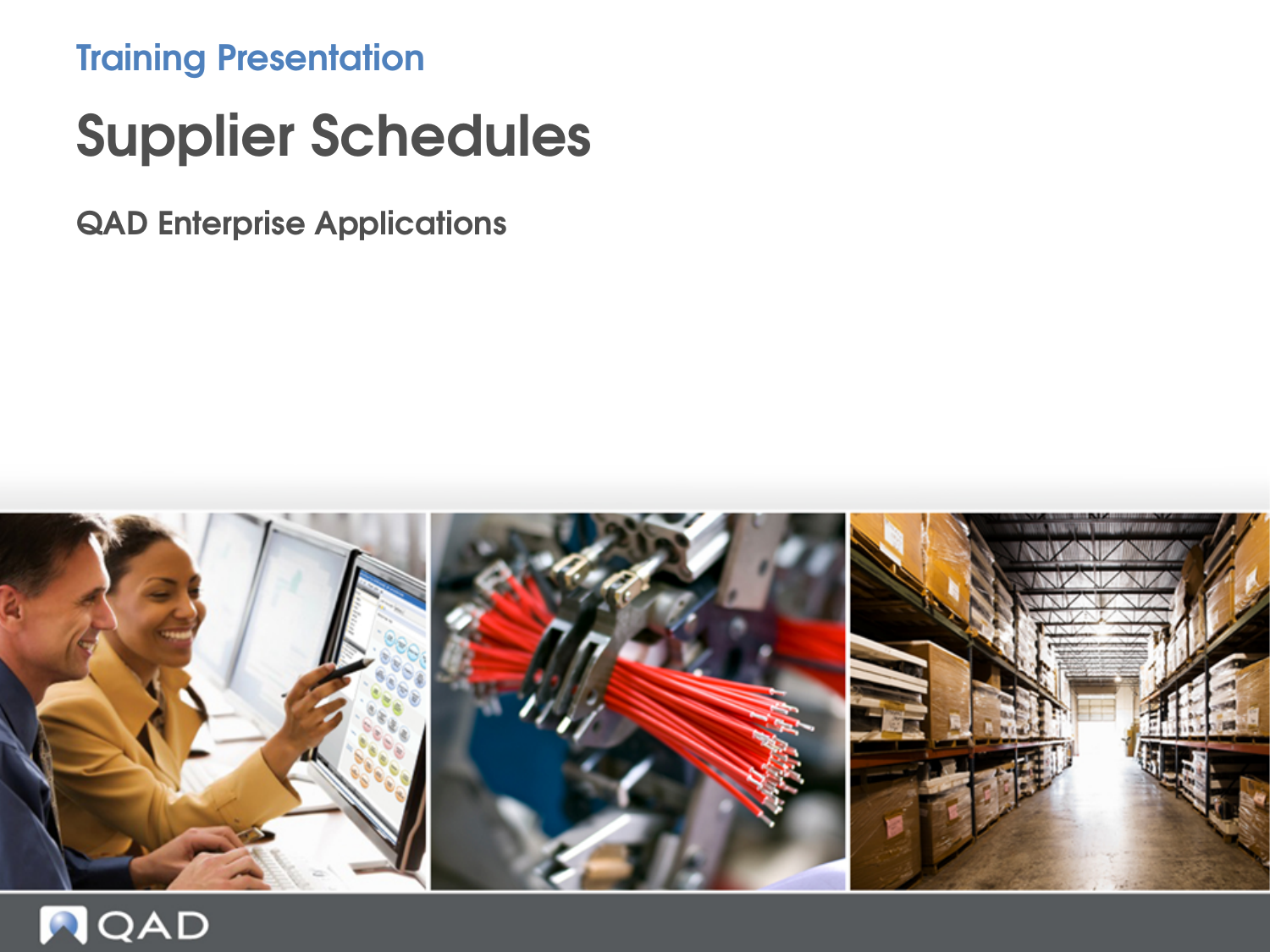

Training Presentation
# Supplier Schedules
QAD Enterprise Applications